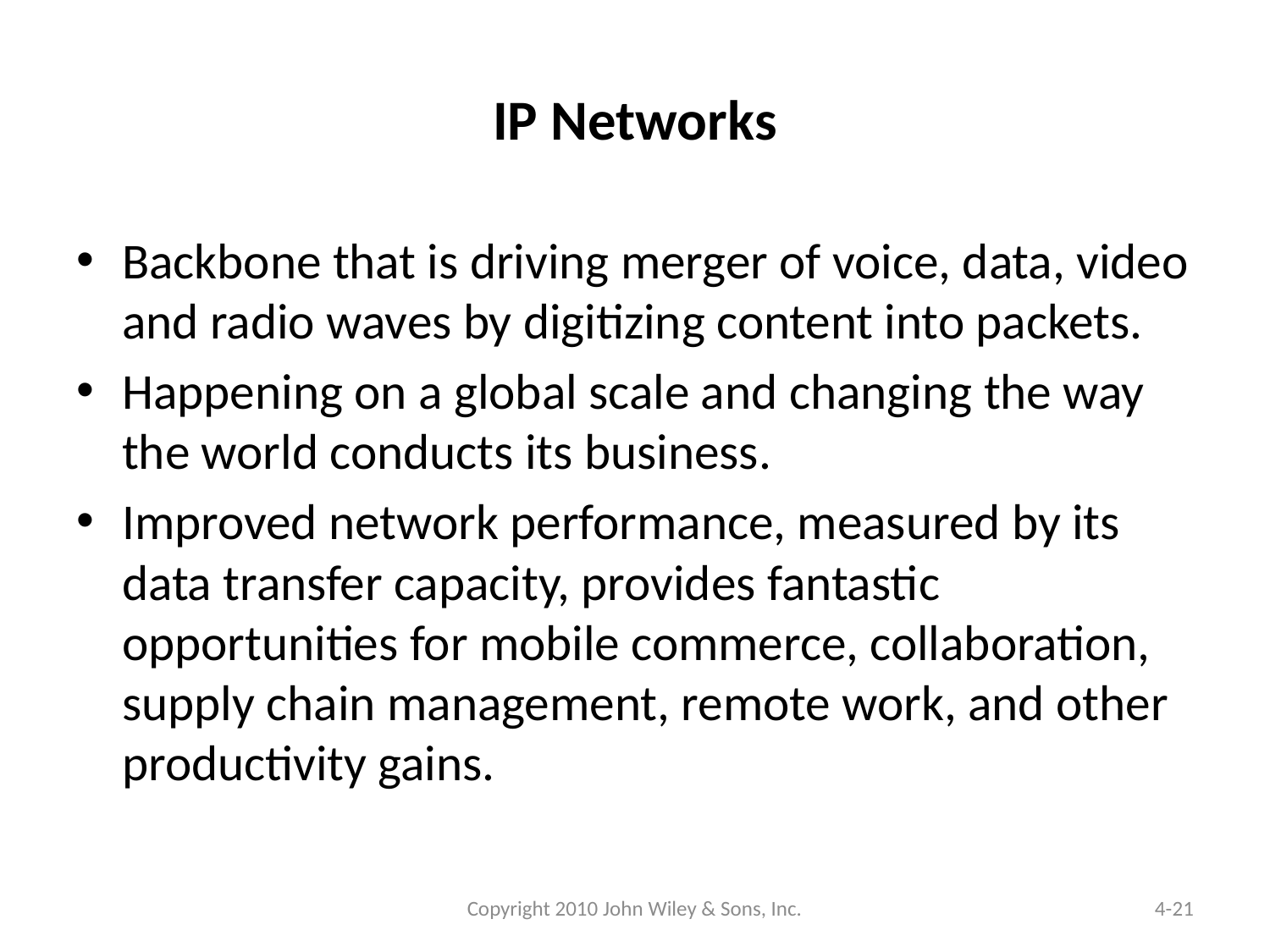

# IP Networks
Backbone that is driving merger of voice, data, video and radio waves by digitizing content into packets.
Happening on a global scale and changing the way the world conducts its business.
Improved network performance, measured by its data transfer capacity, provides fantastic opportunities for mobile commerce, collaboration, supply chain management, remote work, and other productivity gains.
Copyright 2010 John Wiley & Sons, Inc.
4-21